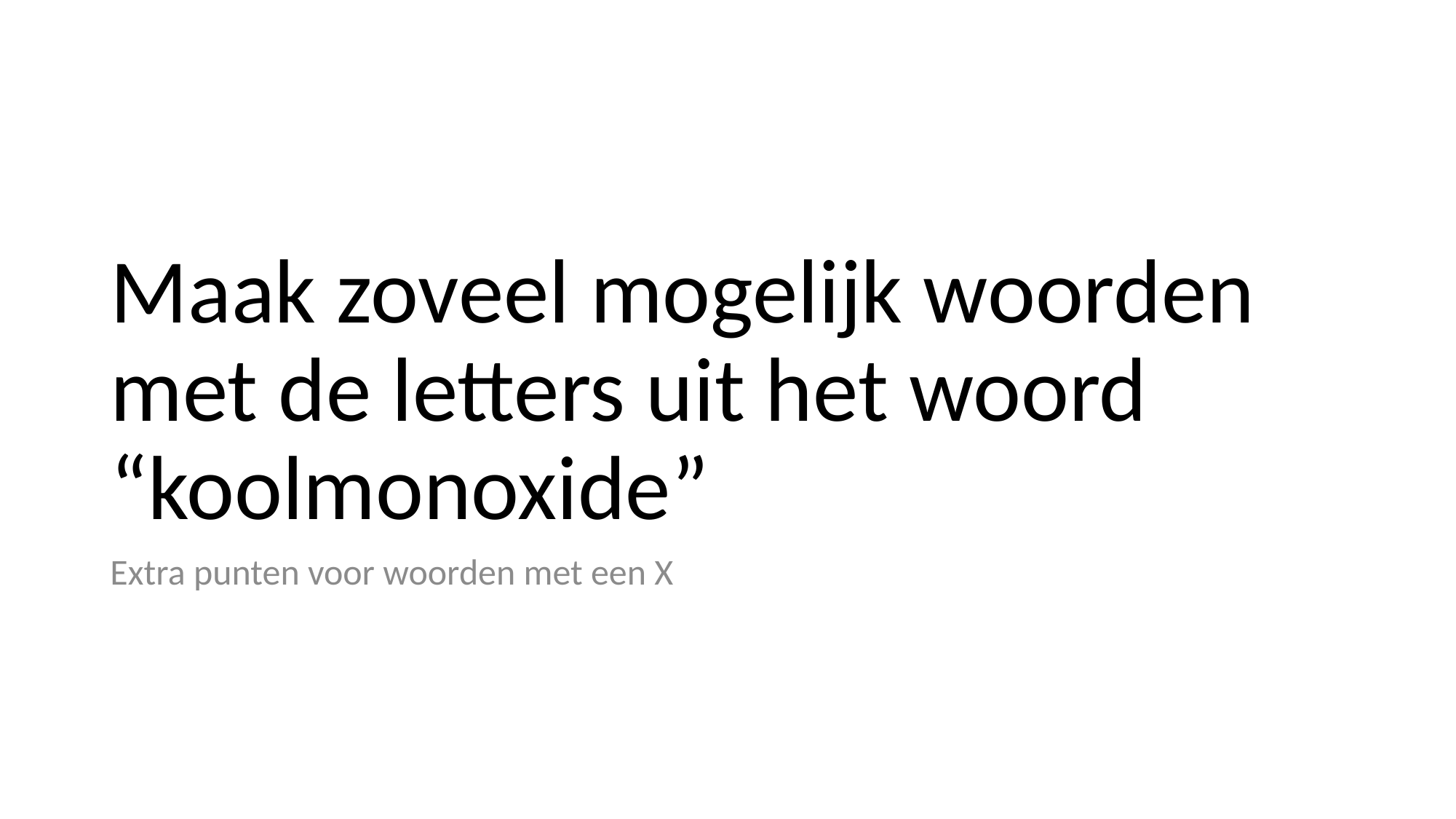

# Maak zoveel mogelijk woorden met de letters uit het woord “koolmonoxide”
Extra punten voor woorden met een X